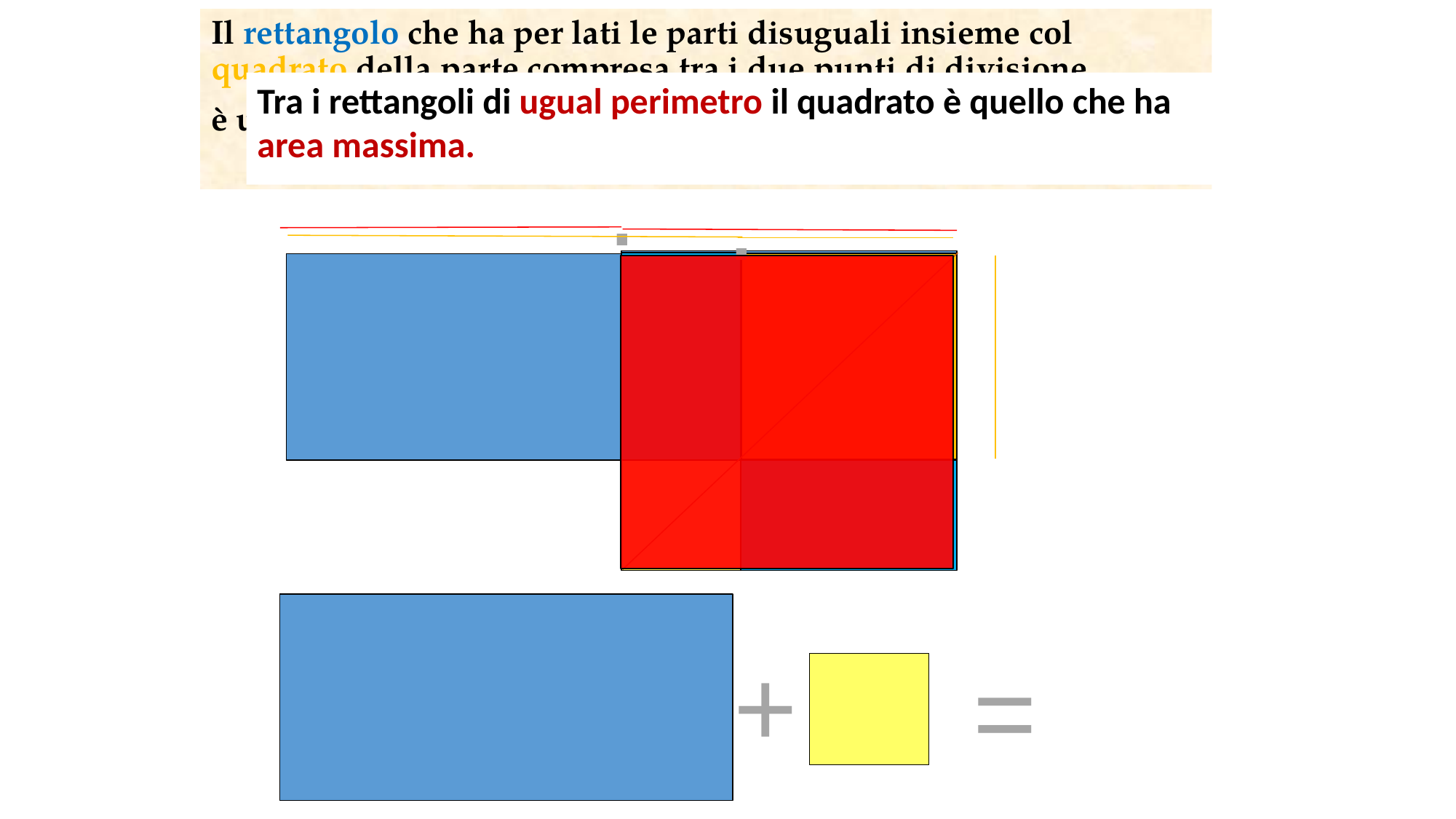

Il rettangolo che ha per lati le parti disuguali insieme col quadrato della parte compresa tra i due punti di divisione
è uguale (equivalente) al quadrato della metà del segmento
Tra i rettangoli di ugual perimetro il quadrato è quello che ha area massima.
.
.

+
=